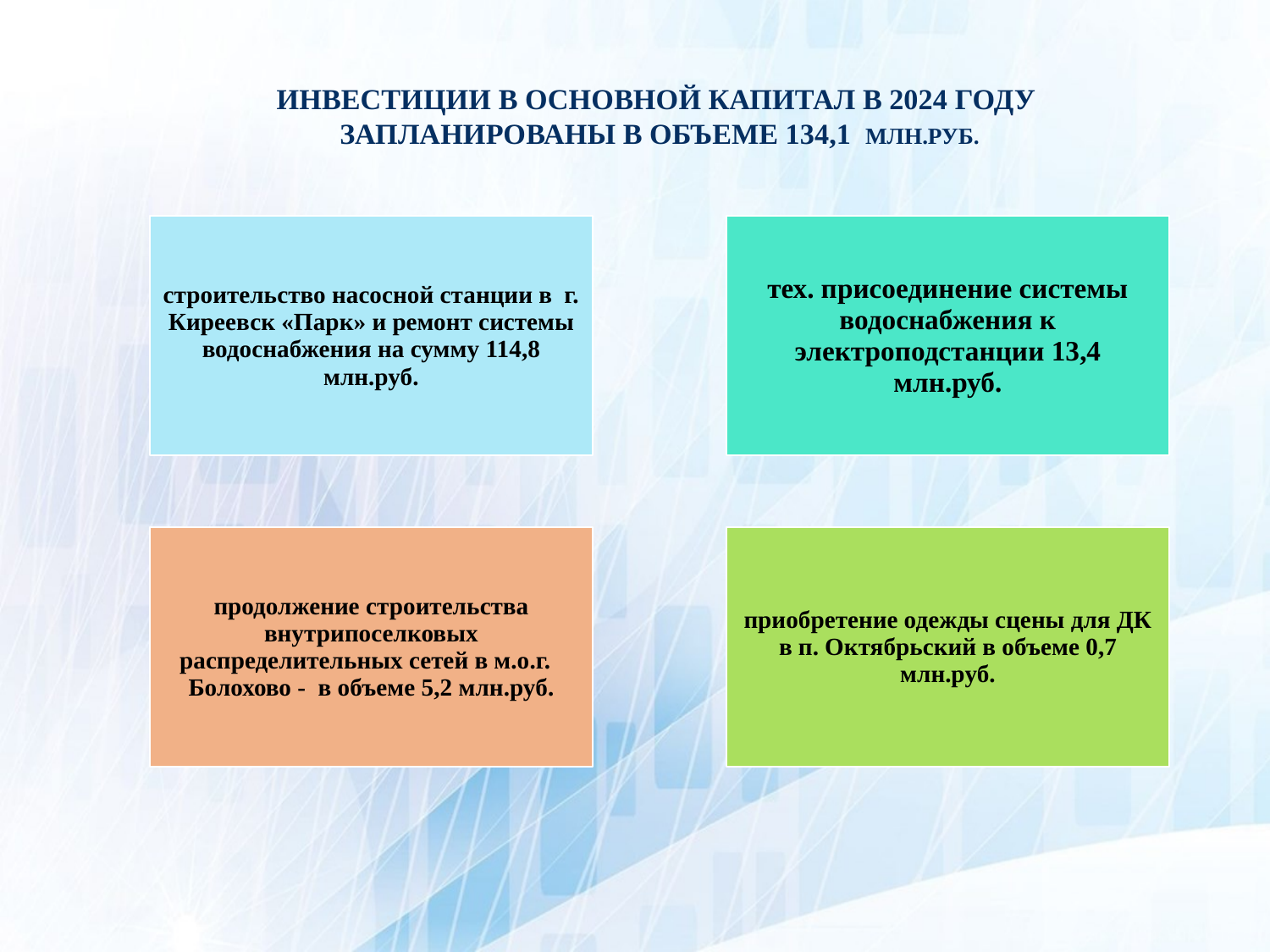

# Инвестиции в основной капитал в 2024 году запланированы в объеме 134,1  млн.руб.
строительство насосной станции в  г. Киреевск «Парк» и ремонт системы водоснабжения на сумму 114,8 млн.руб.
тех. присоединение системы водоснабжения к электроподстанции 13,4 млн.руб.
продолжение строительства внутрипоселковых распределительных сетей в м.о.г.   Болохово -  в объеме 5,2 млн.руб.
приобретение одежды сцены для ДК в п. Октябрьский в объеме 0,7 млн.руб.